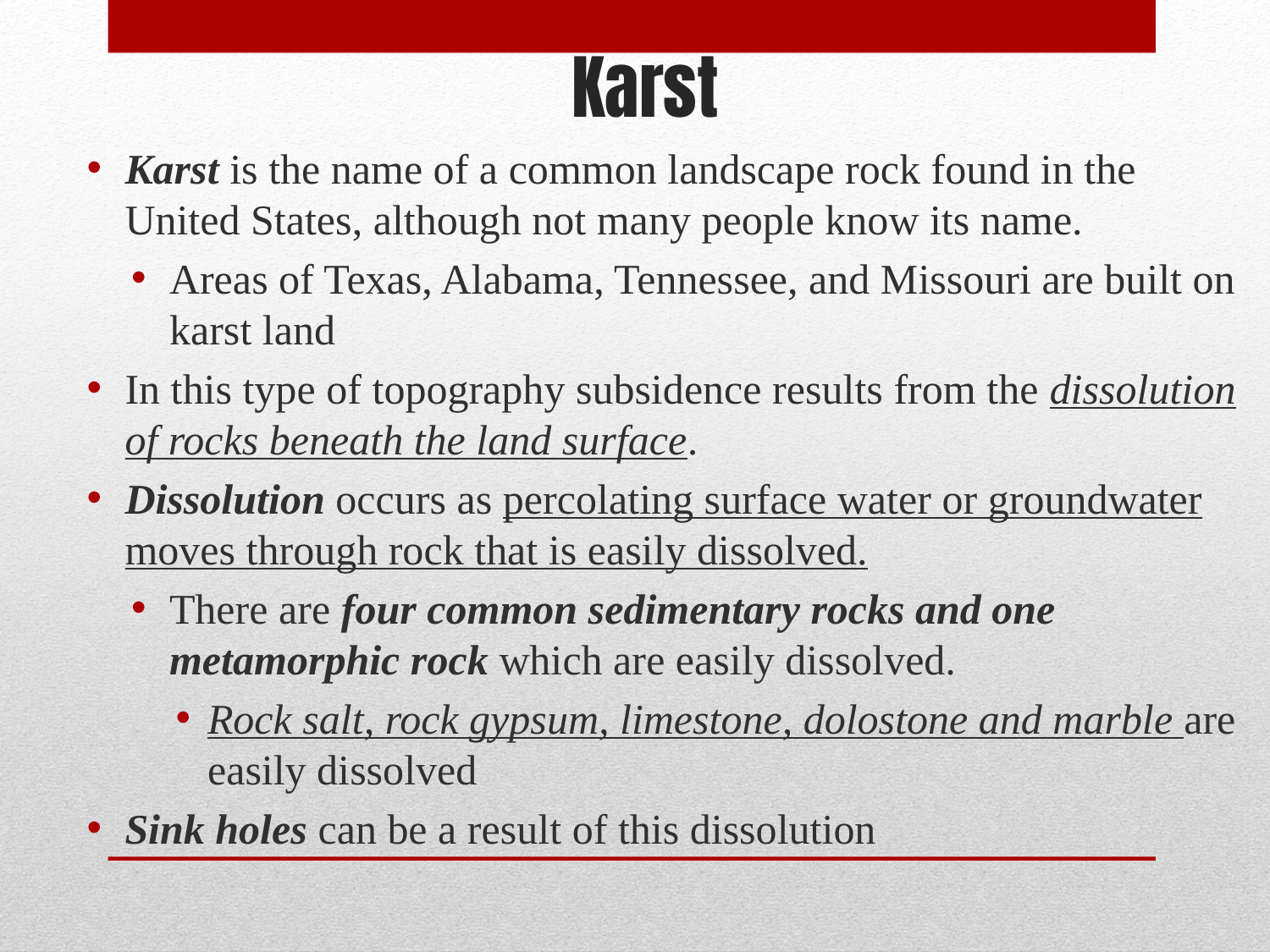

Karst
Karst is the name of a common landscape rock found in the United States, although not many people know its name.
Areas of Texas, Alabama, Tennessee, and Missouri are built on karst land
In this type of topography subsidence results from the dissolution of rocks beneath the land surface.
Dissolution occurs as percolating surface water or groundwater moves through rock that is easily dissolved.
There are four common sedimentary rocks and one metamorphic rock which are easily dissolved.
Rock salt, rock gypsum, limestone, dolostone and marble are easily dissolved
Sink holes can be a result of this dissolution